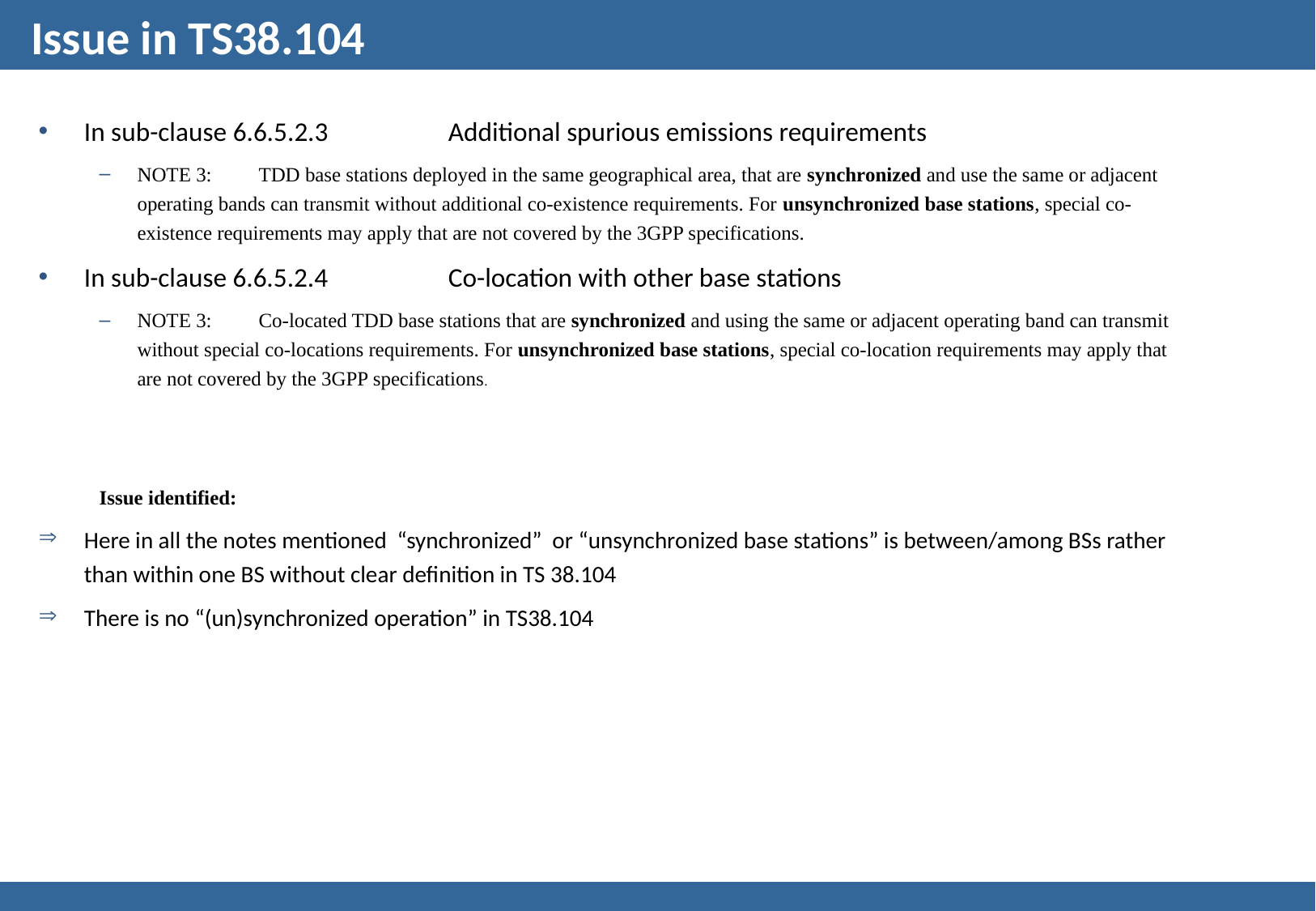

# Issue in TS38.104
In sub-clause 6.6.5.2.3	Additional spurious emissions requirements
NOTE 3:	TDD base stations deployed in the same geographical area, that are synchronized and use the same or adjacent operating bands can transmit without additional co-existence requirements. For unsynchronized base stations, special co-existence requirements may apply that are not covered by the 3GPP specifications.
In sub-clause 6.6.5.2.4	Co-location with other base stations
NOTE 3:	Co-located TDD base stations that are synchronized and using the same or adjacent operating band can transmit without special co-locations requirements. For unsynchronized base stations, special co-location requirements may apply that are not covered by the 3GPP specifications.

Issue identified:
Here in all the notes mentioned  “synchronized”  or “unsynchronized base stations” is between/among BSs rather than within one BS without clear definition in TS 38.104
There is no “(un)synchronized operation” in TS38.104